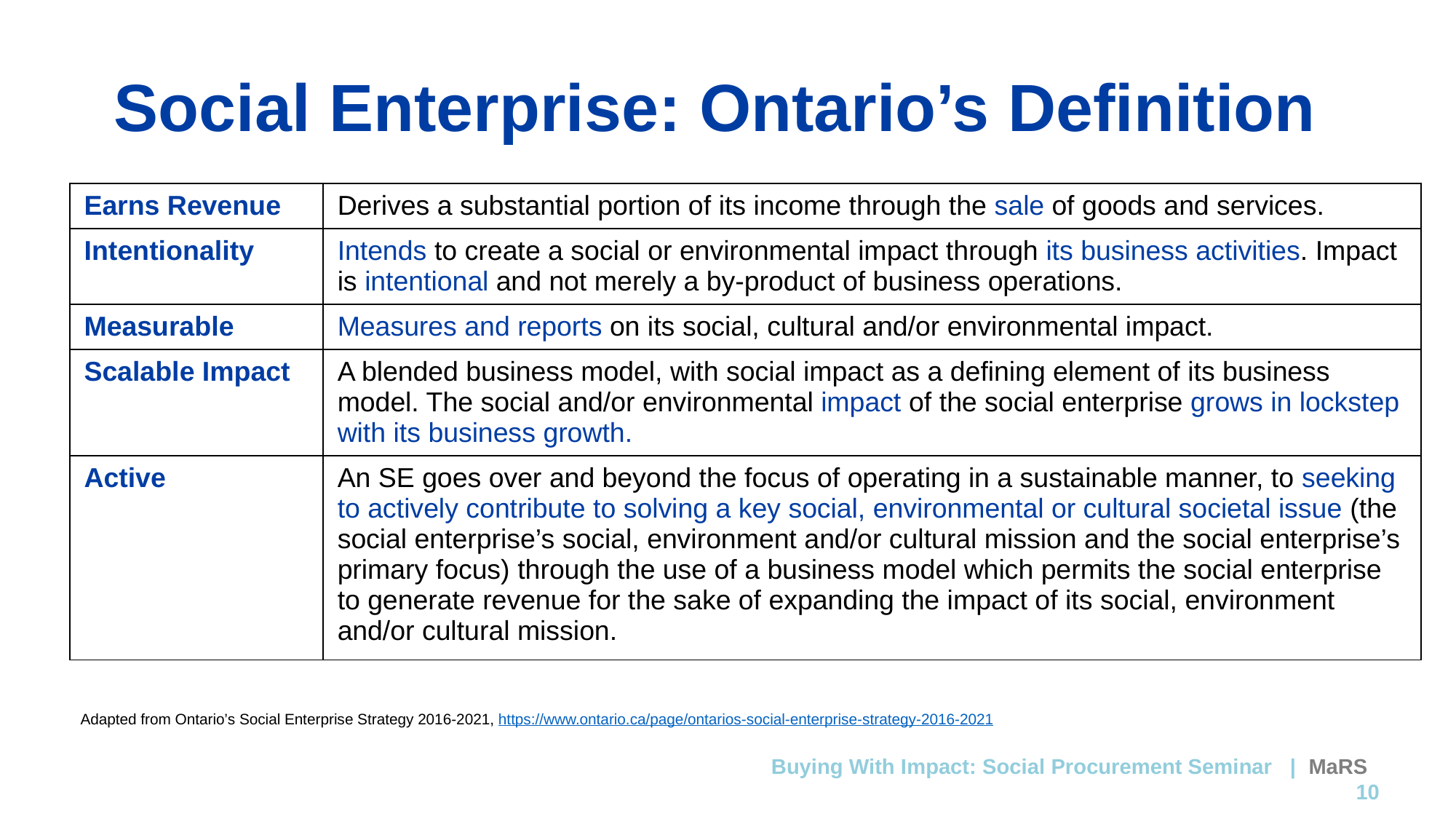

# Social Enterprise: Ontario’s Definition
| Earns Revenue | Derives a substantial portion of its income through the sale of goods and services. |
| --- | --- |
| Intentionality | Intends to create a social or environmental impact through its business activities. Impact is intentional and not merely a by-product of business operations. |
| Measurable | Measures and reports on its social, cultural and/or environmental impact. |
| Scalable Impact | A blended business model, with social impact as a defining element of its business model. The social and/or environmental impact of the social enterprise grows in lockstep with its business growth. |
| Active | An SE goes over and beyond the focus of operating in a sustainable manner, to seeking to actively contribute to solving a key social, environmental or cultural societal issue (the social enterprise’s social, environment and/or cultural mission and the social enterprise’s primary focus) through the use of a business model which permits the social enterprise to generate revenue for the sake of expanding the impact of its social, environment and/or cultural mission. |
Adapted from Ontario’s Social Enterprise Strategy 2016-2021, https://www.ontario.ca/page/ontarios-social-enterprise-strategy-2016-2021